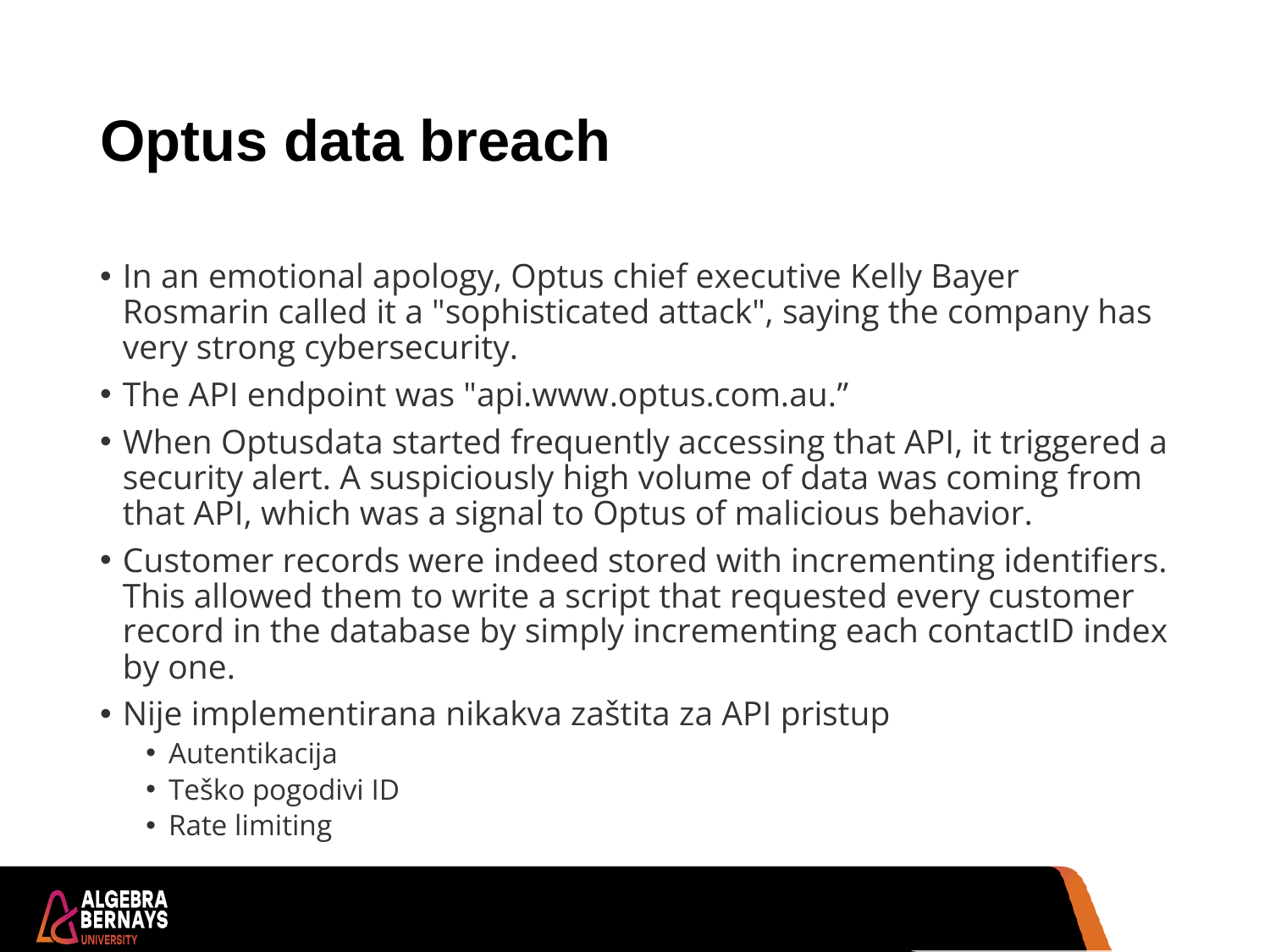

# Optus data breach
In an emotional apology, Optus chief executive Kelly Bayer Rosmarin called it a "sophisticated attack", saying the company has very strong cybersecurity.
The API endpoint was "api.www.optus.com.au.”
When Optusdata started frequently accessing that API, it triggered a security alert. A suspiciously high volume of data was coming from that API, which was a signal to Optus of malicious behavior.
Customer records were indeed stored with incrementing identifiers. This allowed them to write a script that requested every customer record in the database by simply incrementing each contactID index by one.
Nije implementirana nikakva zaštita za API pristup
Autentikacija
Teško pogodivi ID
Rate limiting